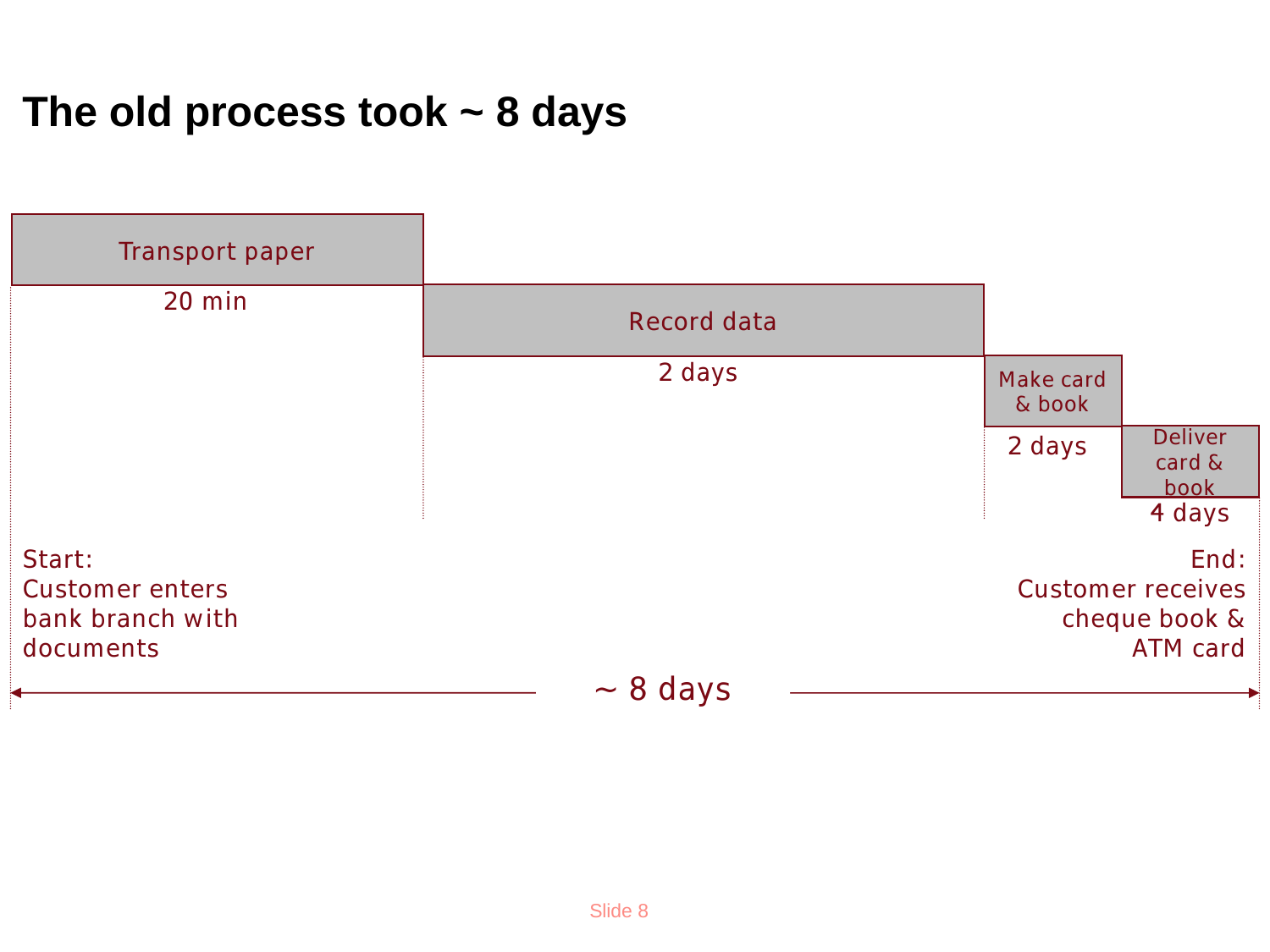

# The old process took ~ 8 days
Transport paper
Record data

20 min

Make card & book
2 days

Deliver card & book
2 days
4 days

Start:
Customer enters bank branch with documents
End:
Customer receives cheque book & ATM card
~ 8 days